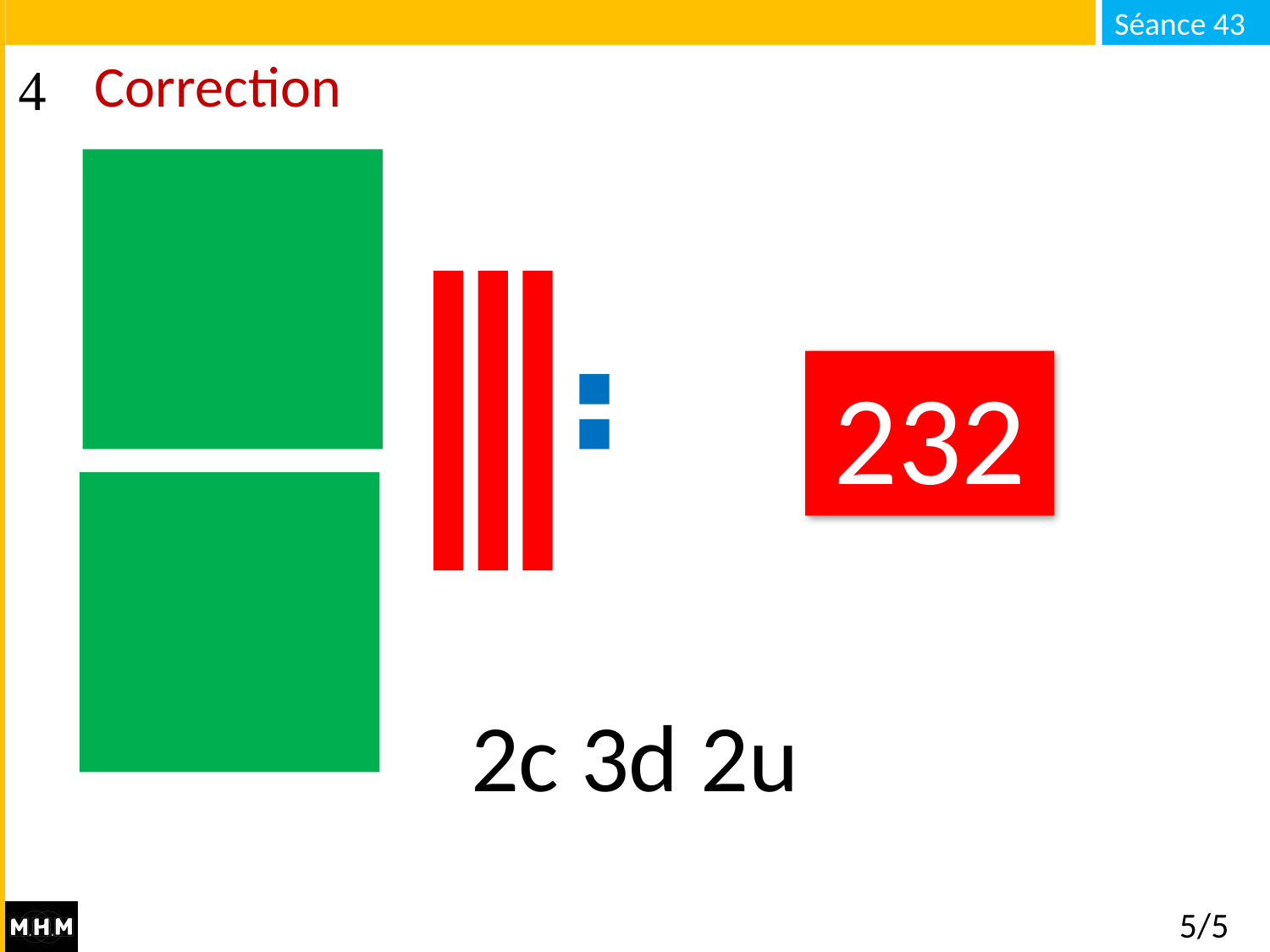

# Correction

232

2c 3d 2u
5/5